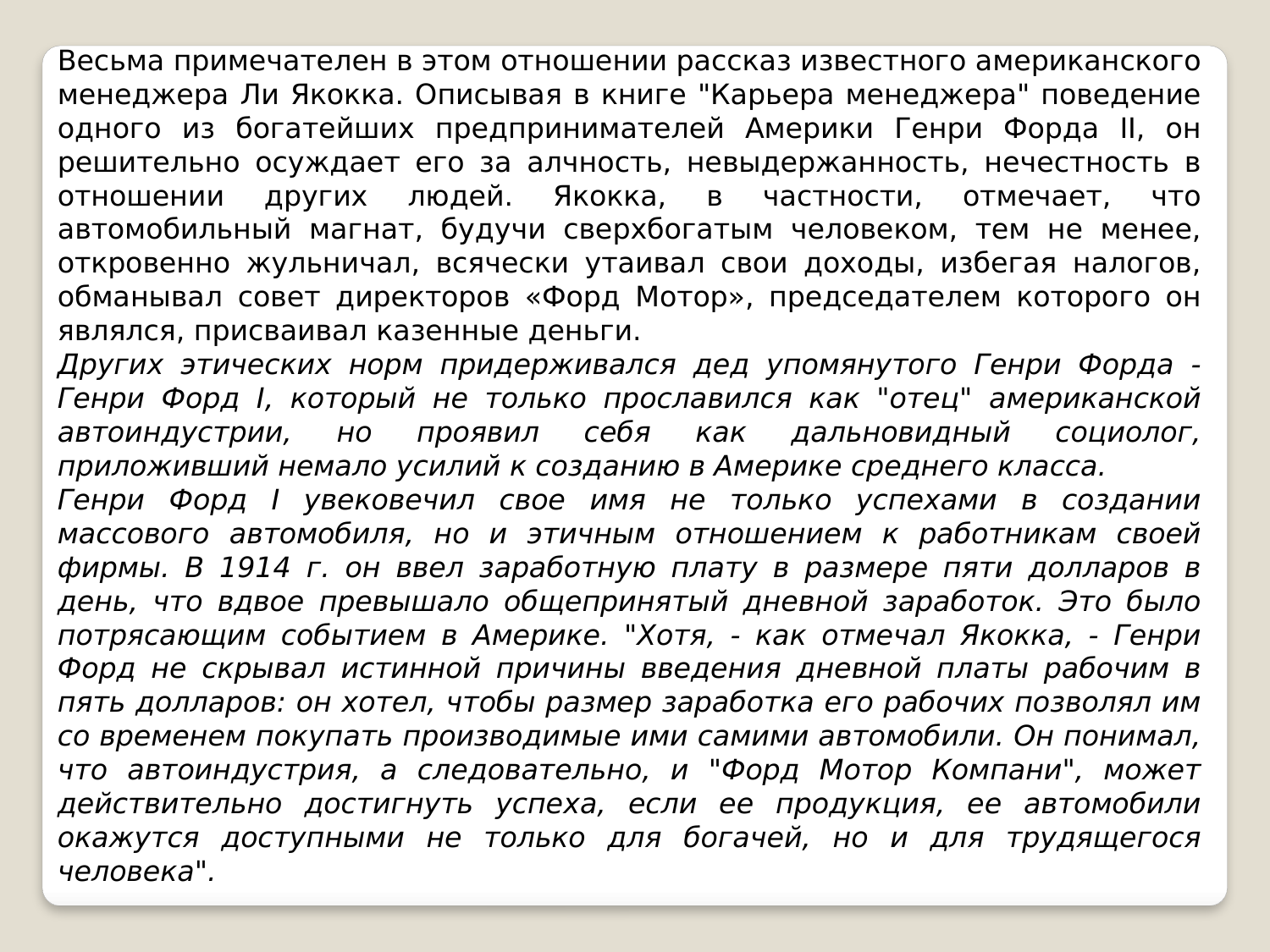

Весьма примечателен в этом отношении рассказ известного американского менеджера Ли Якокка. Описывая в книге "Карьера менеджера" поведение одного из богатейших предпринимателей Америки Генри Форда II, он решительно осуждает его за алчность, невыдержанность, нечестность в отношении других людей. Якокка, в частности, отмечает, что автомобильный магнат, будучи сверхбогатым человеком, тем не менее, откровенно жульничал, всячески утаивал свои доходы, избегая налогов, обманывал совет директоров «Форд Мотор», председателем которого он являлся, присваивал казенные деньги.
Других этических норм придерживался дед упомянутого Генри Форда - Генри Форд I, который не только прославился как "отец" американской автоиндустрии, но проявил себя как дальновидный социолог, приложивший немало усилий к созданию в Америке среднего класса.
Генри Форд I увековечил свое имя не только успехами в создании массового автомобиля, но и этичным отношением к работникам своей фирмы. В 1914 г. он ввел заработную плату в размере пяти долларов в день, что вдвое превышало общепринятый дневной заработок. Это было потрясающим событием в Америке. "Хотя, - как отмечал Якокка, - Генри Форд не скрывал истинной причины введения дневной платы рабочим в пять долларов: он хотел, чтобы размер заработка его рабочих позволял им со временем покупать производимые ими самими автомобили. Он понимал, что автоиндустрия, а следовательно, и "Форд Мотор Компани", может действительно достигнуть успеха, если ее продукция, ее автомобили окажутся доступными не только для богачей, но и для трудящегося человека".